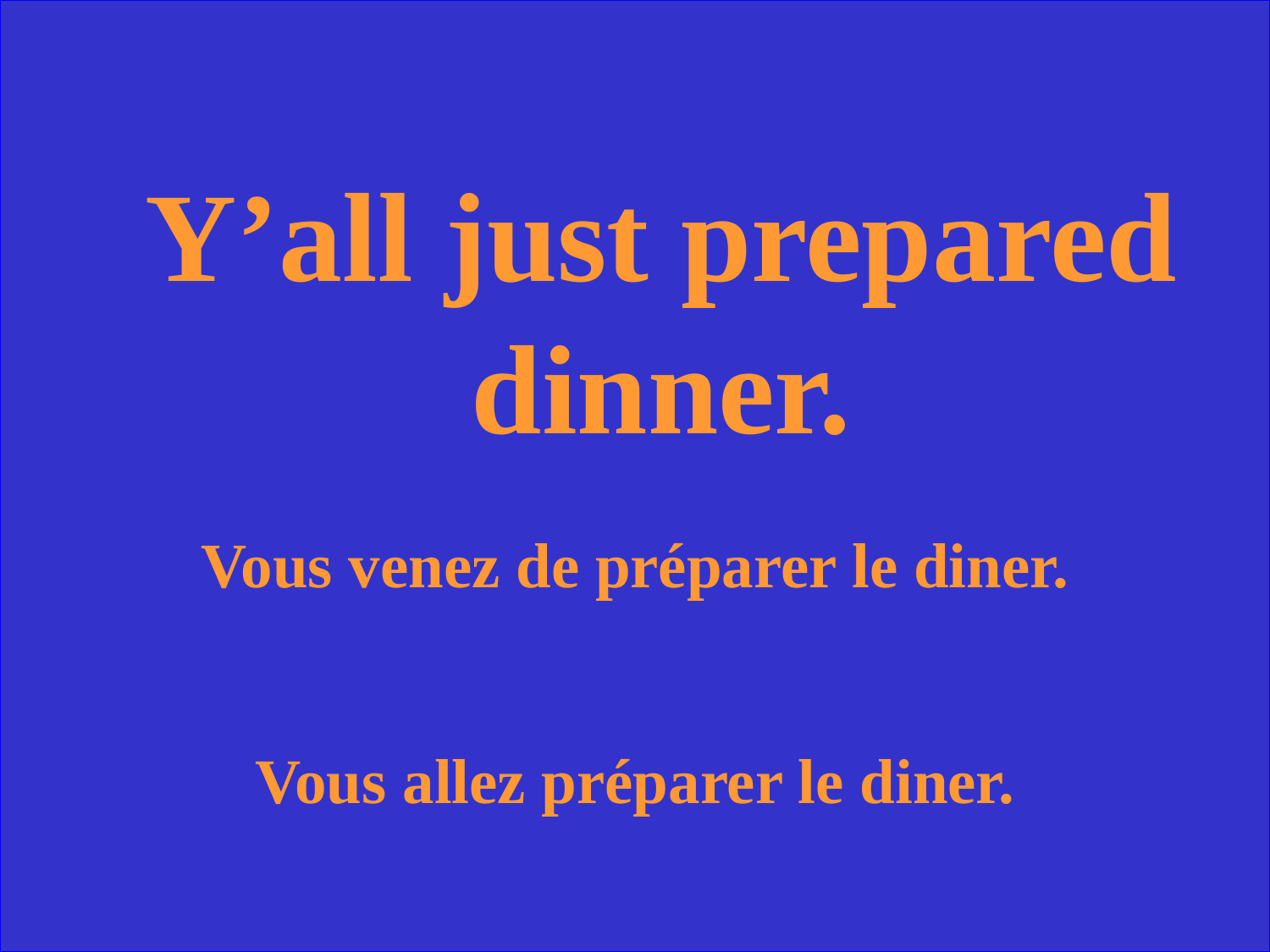

Y’all just prepared dinner.
Vous venez de préparer le diner.

Vous allez préparer le diner.